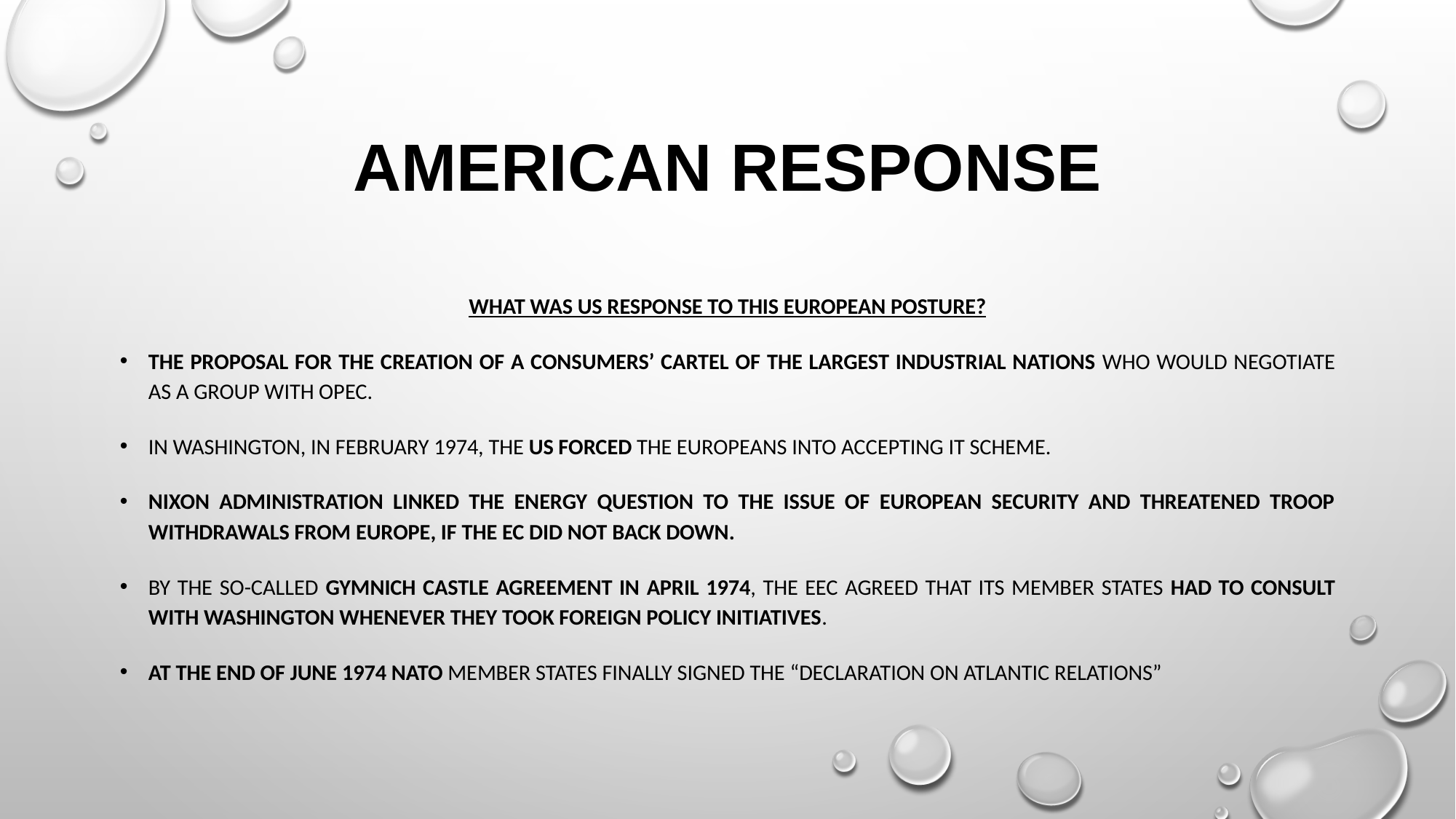

# American response
What was US response to this European posture?
The proposal for the creation of a consumers’ cartel of the largest industrial nations who would negotiate as a group with OPEC.
In Washington, in February 1974, the US forced the Europeans into accepting it scheme.
Nixon administration linked the energy question to the issue of European security and threatened troop withdrawals from Europe, if the EC did not back down.
By the so-called Gymnich Castle agreement in April 1974, the EEC agreed that its member states had to consult with Washington whenever they took foreign policy initiatives.
At the end of June 1974 NATO member states finally signed the “Declaration on Atlantic Relations”